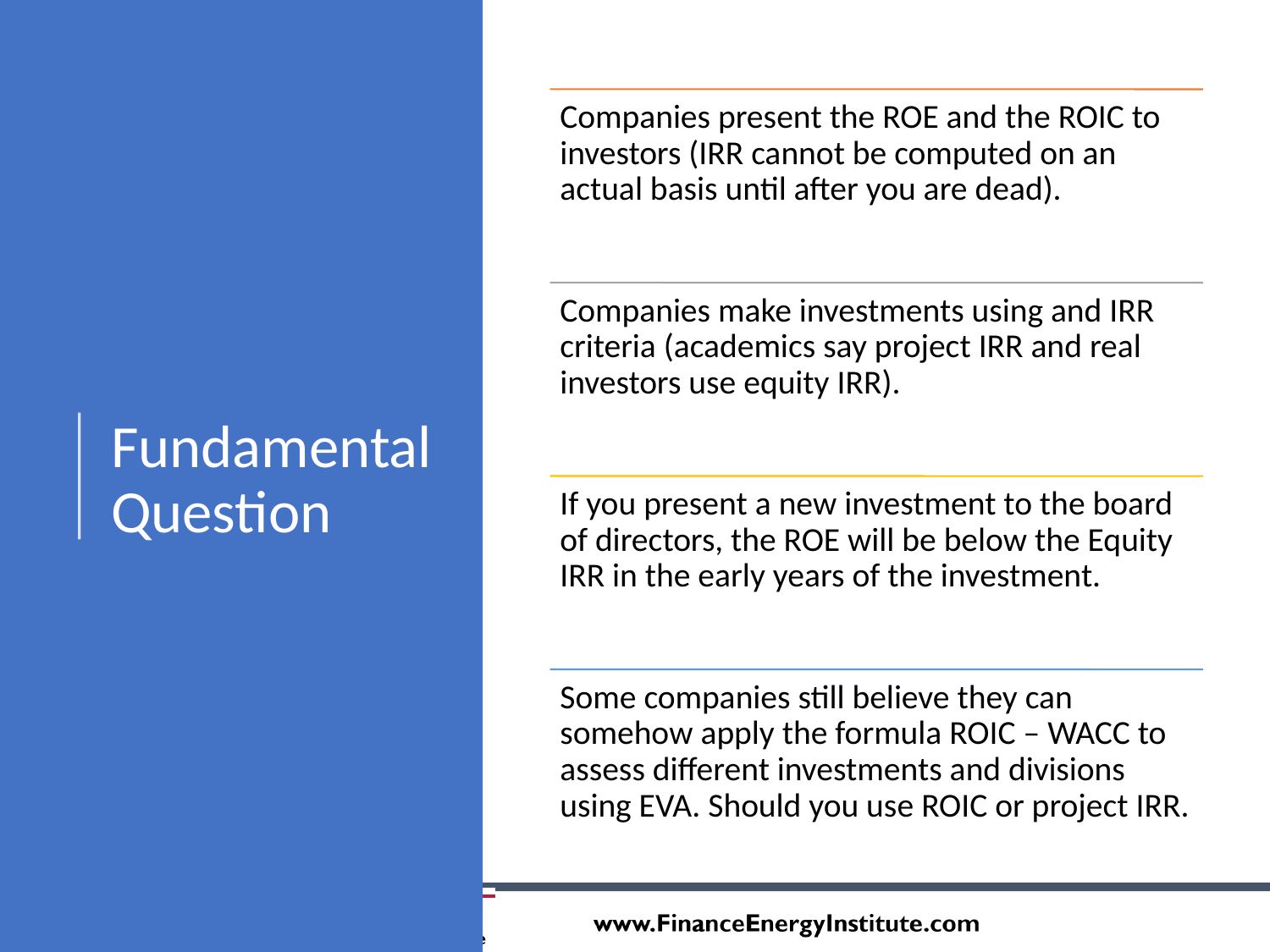

Companies present the ROE and the ROIC to investors (IRR cannot be computed on an actual basis until after you are dead).
Companies make investments using and IRR criteria (academics say project IRR and real investors use equity IRR).
If you present a new investment to the board of directors, the ROE will be below the Equity IRR in the early years of the investment.
Some companies still believe they can somehow apply the formula ROIC – WACC to assess different investments and divisions using EVA. Should you use ROIC or project IRR.
# Fundamental Question